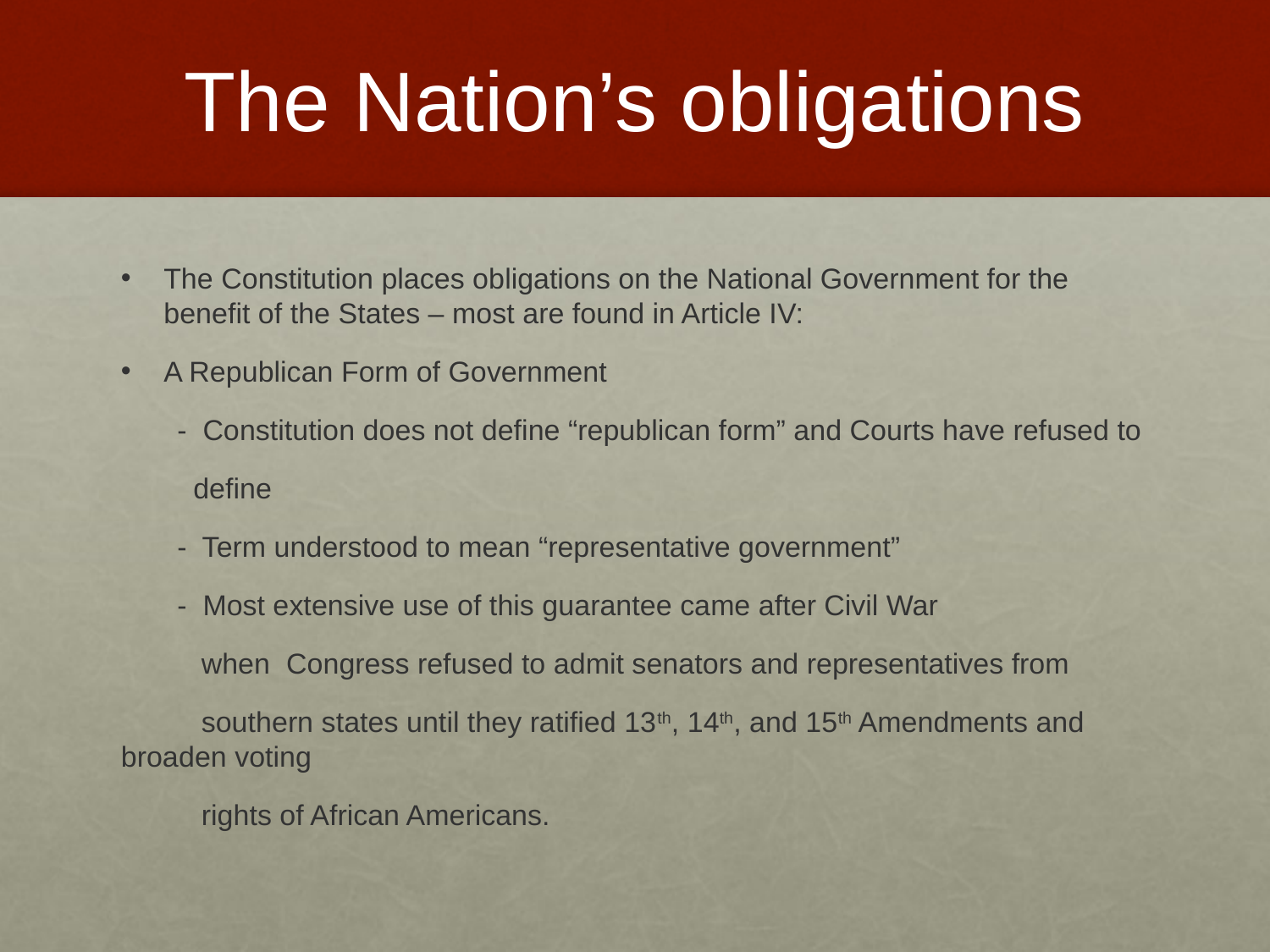

# The Nation’s obligations
The Constitution places obligations on the National Government for the benefit of the States – most are found in Article IV:
A Republican Form of Government
       -  Constitution does not define “republican form” and Courts have refused to
         define
       -  Term understood to mean “representative government”
       -  Most extensive use of this guarantee came after Civil War
          when  Congress refused to admit senators and representatives from
          southern states until they ratified 13th, 14th, and 15th Amendments and broaden voting
          rights of African Americans.